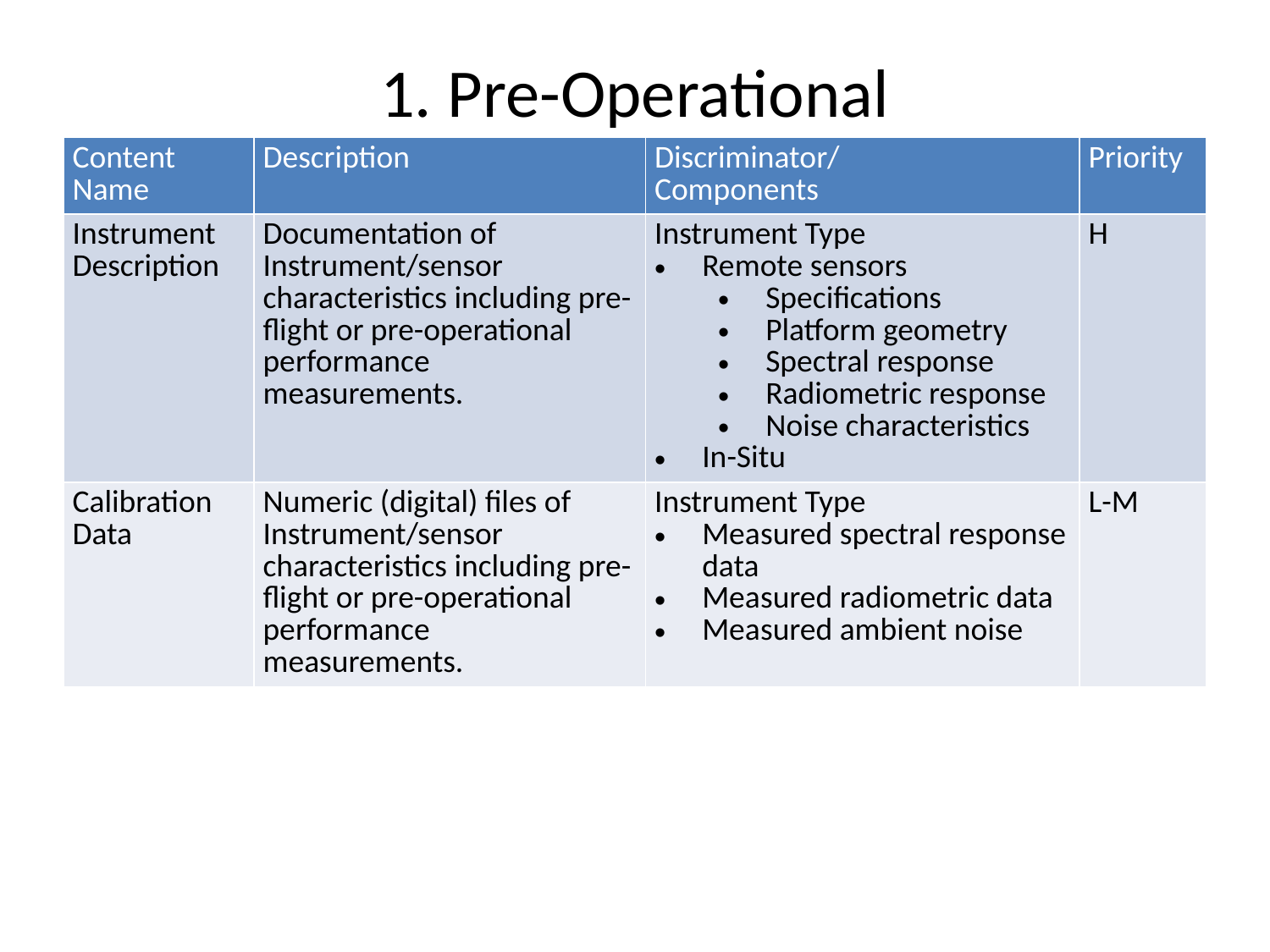

# 1. Pre-Operational
| Content Name | Description | Discriminator/ Components | Priority |
| --- | --- | --- | --- |
| Instrument Description | Documentation of Instrument/sensor characteristics including pre-flight or pre-operational performance measurements. | Instrument Type Remote sensors Specifications Platform geometry Spectral response Radiometric response Noise characteristics In-Situ | H |
| Calibration Data | Numeric (digital) files of Instrument/sensor characteristics including pre-flight or pre-operational performance measurements. | Instrument Type Measured spectral response data Measured radiometric data Measured ambient noise | L-M |